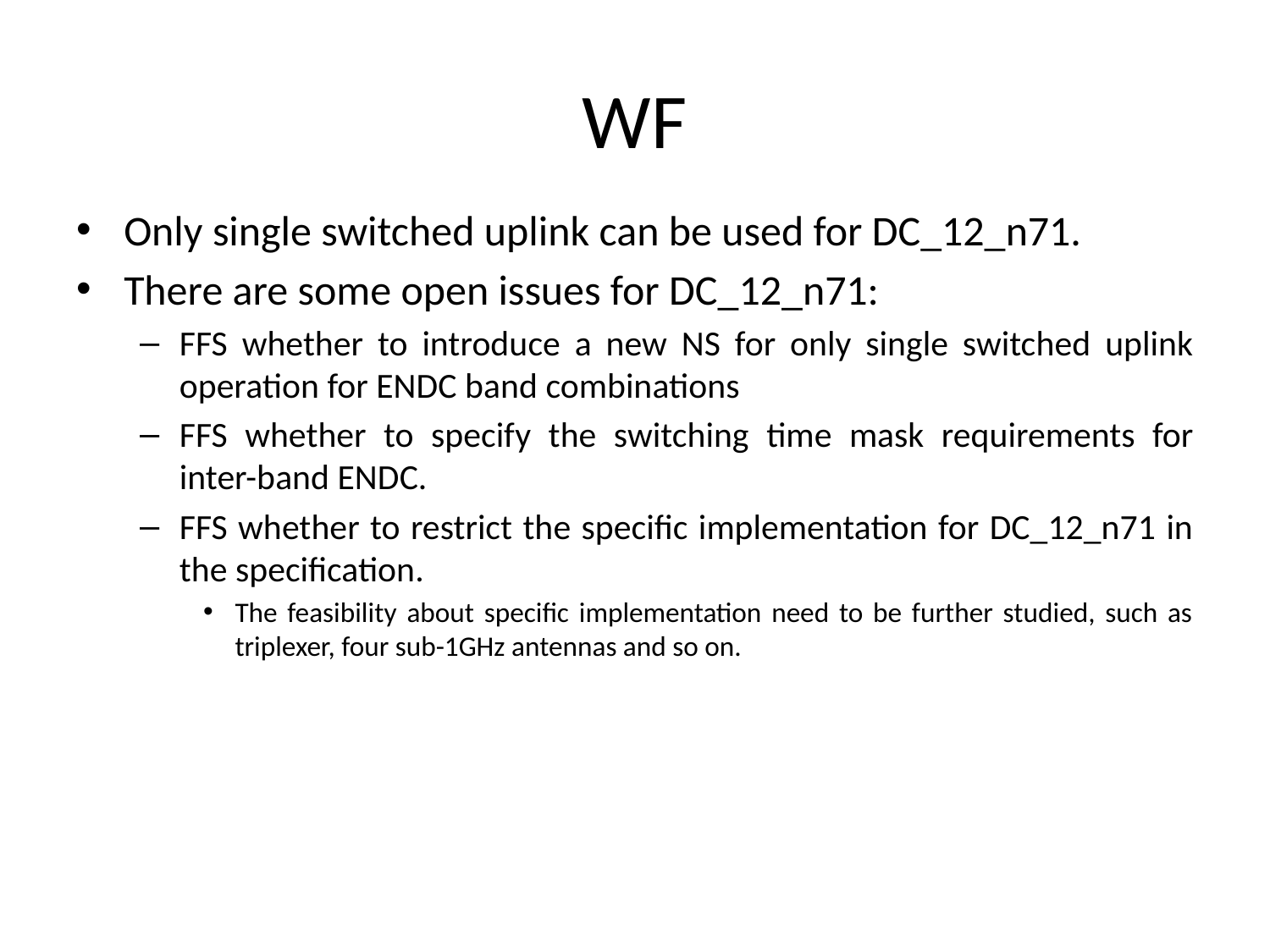

# WF
Only single switched uplink can be used for DC_12_n71.
There are some open issues for DC_12_n71:
FFS whether to introduce a new NS for only single switched uplink operation for ENDC band combinations
FFS whether to specify the switching time mask requirements for inter-band ENDC.
FFS whether to restrict the specific implementation for DC_12_n71 in the specification.
The feasibility about specific implementation need to be further studied, such as triplexer, four sub-1GHz antennas and so on.